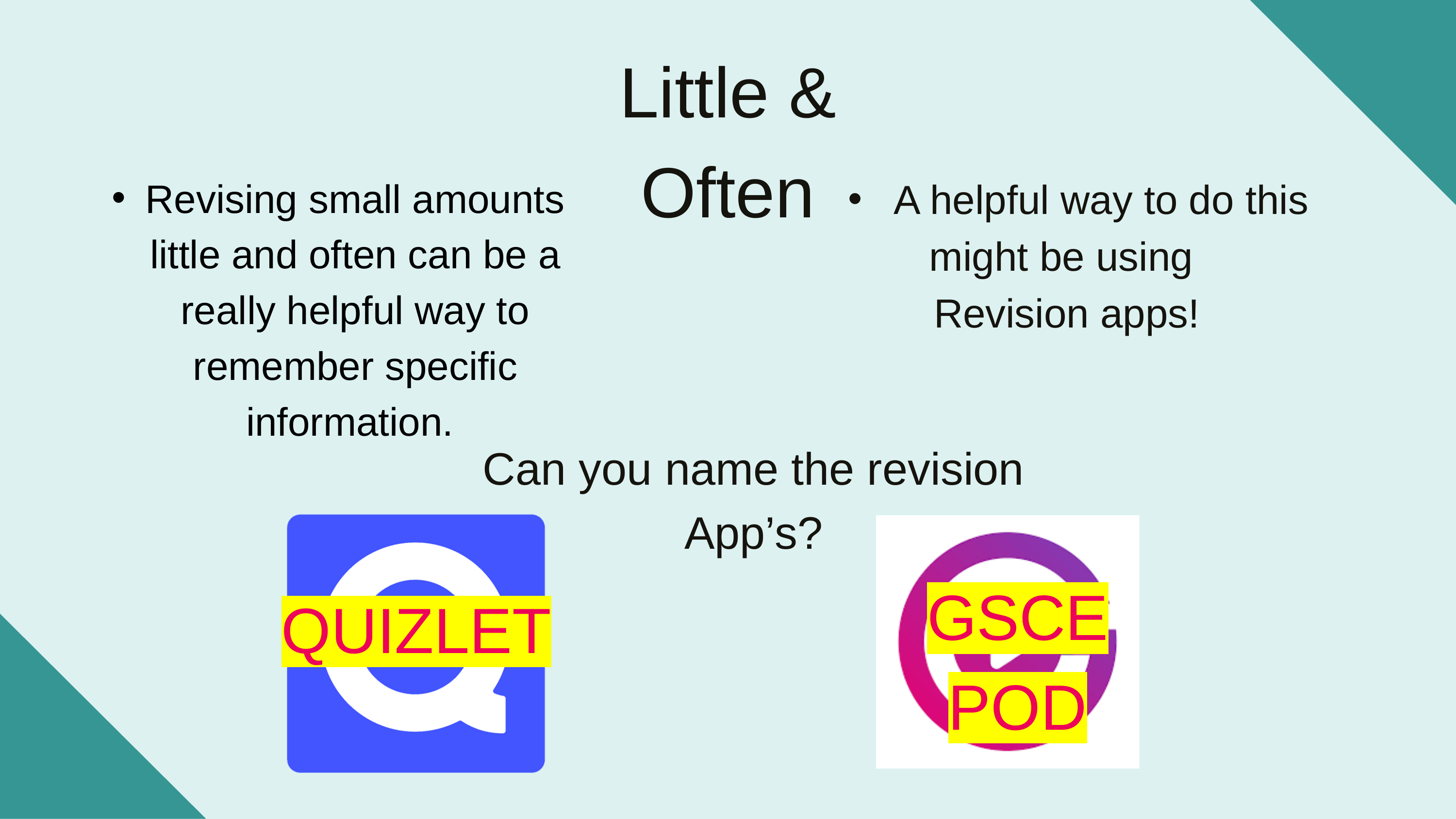

Little & Often
Revising small amounts little and often can be a really helpful way to remember specific information.
 A helpful way to do this
might be using
Revision apps!
Can you name the revision App’s?

GSCE POD
QUIZLET